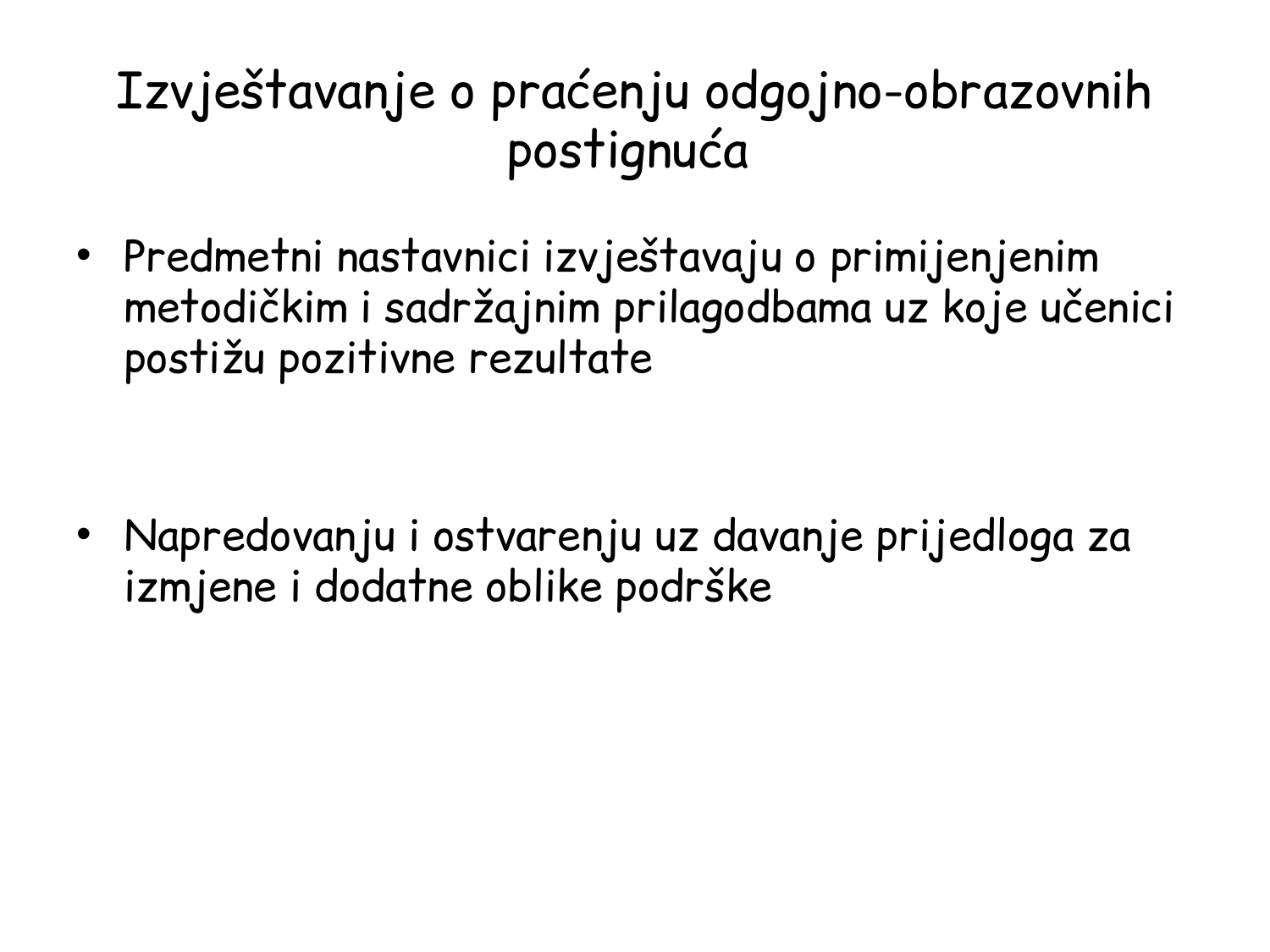

# Izvještavanje o praćenju odgojno-obrazovnih postignuća
Predmetni nastavnici izvještavaju o primijenjenim metodičkim i sadržajnim prilagodbama uz koje učenici postižu pozitivne rezultate

Napredovanju i ostvarenju uz davanje prijedloga za izmjene i dodatne oblike podrške